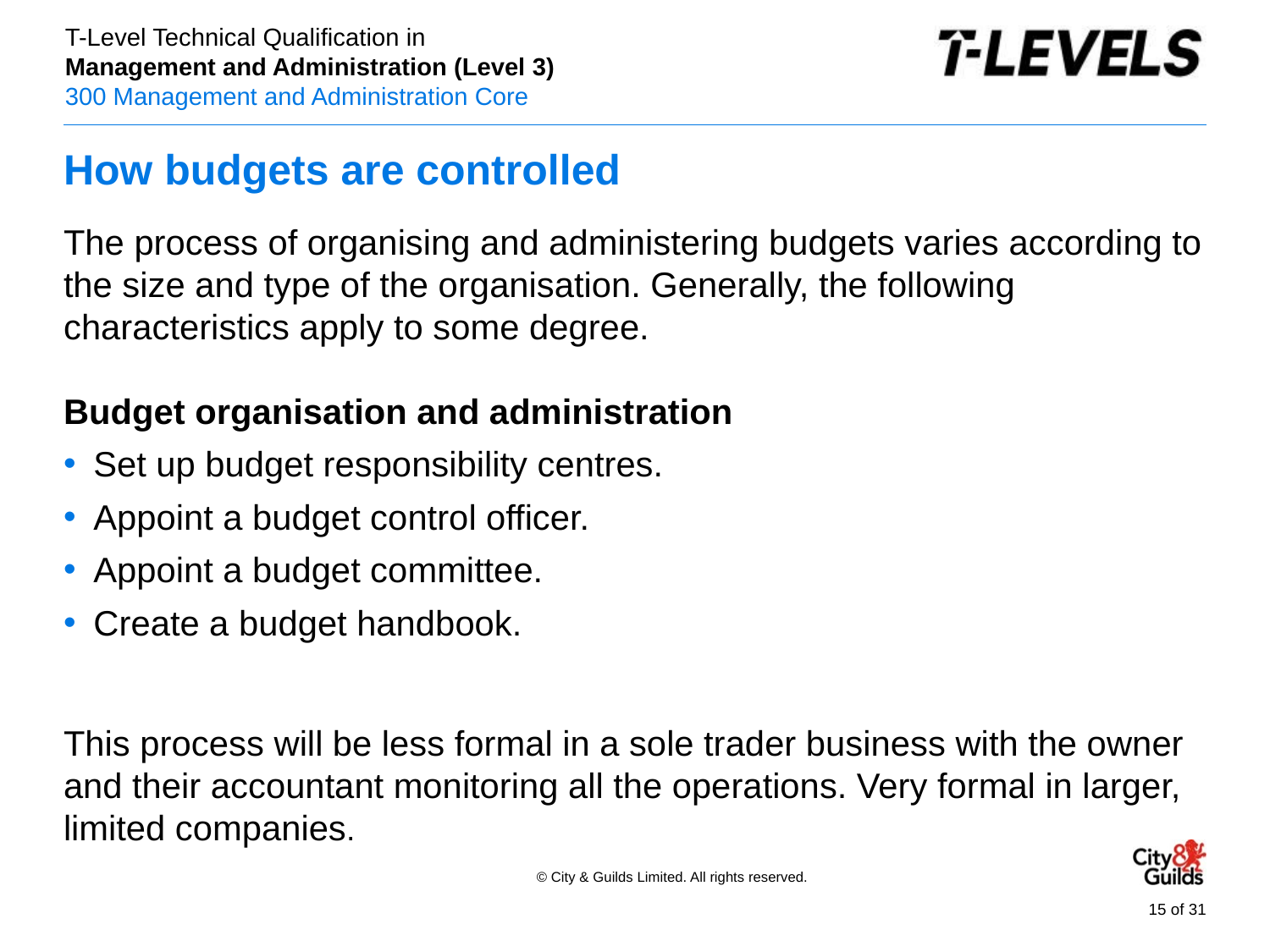

# How budgets are controlled
The process of organising and administering budgets varies according to the size and type of the organisation. Generally, the following characteristics apply to some degree.

Budget organisation and administration
Set up budget responsibility centres.
Appoint a budget control officer.
Appoint a budget committee.
Create a budget handbook.

This process will be less formal in a sole trader business with the owner and their accountant monitoring all the operations. Very formal in larger, limited companies.